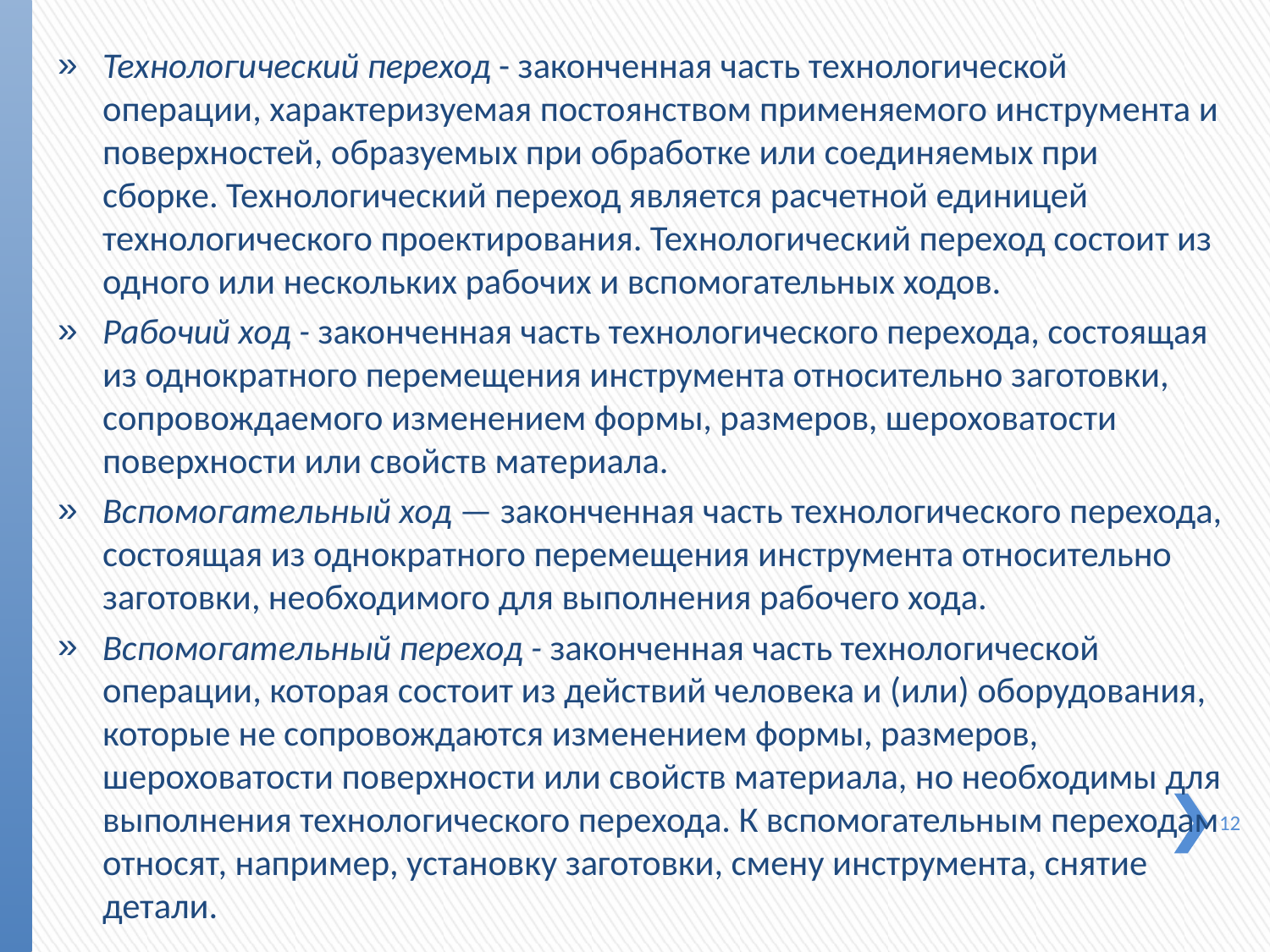

Технологический переход - законченная часть технологиче­ской операции, характеризуемая постоянством применяемого инструмента и поверхностей, образуемых при обработке или соединяемых при сборке. Технологический переход является расчетной единицей технологического проектирования. Тех­нологический переход состоит из одного или нескольких ра­бочих и вспомогательных ходов.
Рабочий ход - законченная часть технологического пере­хода, состоящая из однократного перемещения инструмента относительно заготовки, сопровождаемого изменением фор­мы, размеров, шероховатости поверхности или свойств мате­риала.
Вспомогательный ход — законченная часть технологиче­ского перехода, состоящая из однократного перемещения ин­струмента относительно заготовки, необходимого для выпол­нения рабочего хода.
Вспомогательный переход - законченная часть техноло­гической операции, которая состоит из действий человека и (или) оборудования, которые не сопровождаются изменени­ем формы, размеров, шероховатости поверхности или свойств материала, но необходимы для выполнения техноло­гического перехода. К вспомогательным переходам относят, например, установку заготовки, смену инструмента, снятие детали.

12